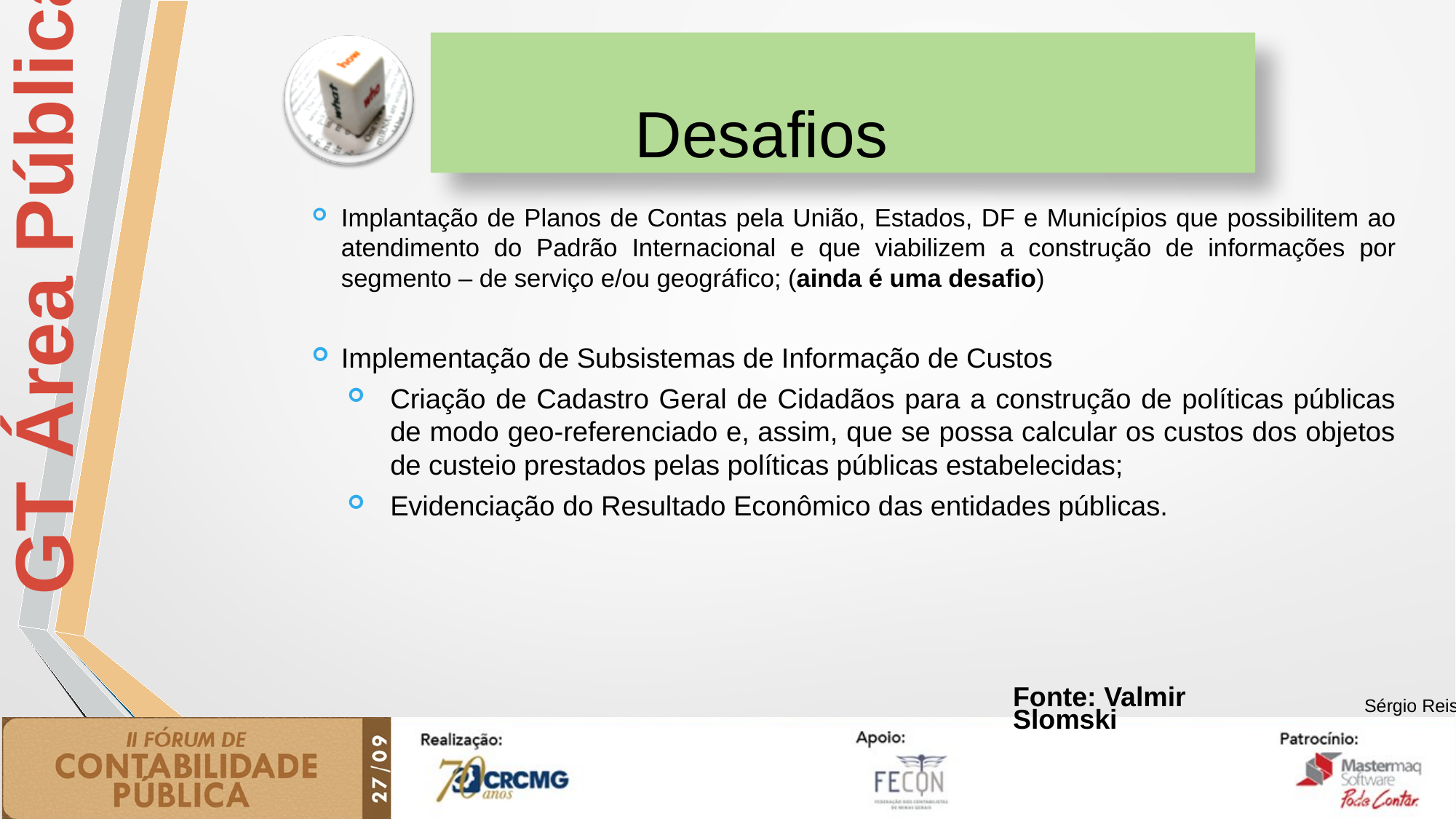

Desafios

Implantação de Planos de Contas pela União, Estados, DF e Municípios que possibilitem ao atendimento do Padrão Internacional e que viabilizem a construção de informações por segmento – de serviço e/ou geográfico; (ainda é uma desafio)

Implementação de Subsistemas de Informação de Custos
Criação de Cadastro Geral de Cidadãos para a construção de políticas públicas de modo geo-referenciado e, assim, que se possa calcular os custos dos objetos de custeio prestados pelas políticas públicas estabelecidas;
Evidenciação do Resultado Econômico das entidades públicas.

Fonte: Valmir Slomski